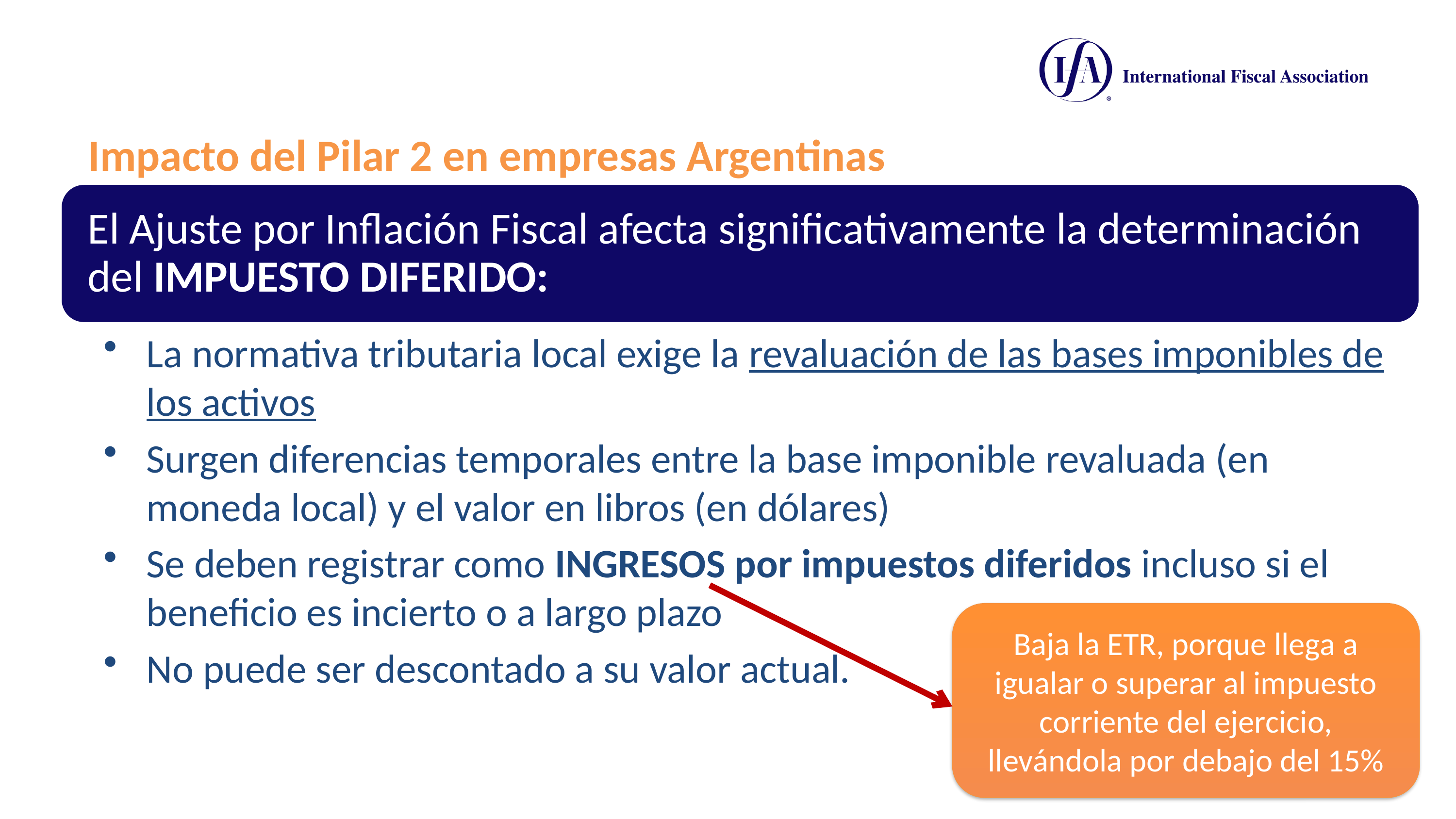

Impacto del Pilar 2 en empresas Argentinas
El Ajuste por Inflación Fiscal afecta significativamente la determinación del IMPUESTO DIFERIDO:
La normativa tributaria local exige la revaluación de las bases imponibles de los activos
Surgen diferencias temporales entre la base imponible revaluada (en moneda local) y el valor en libros (en dólares)
Se deben registrar como INGRESOS por impuestos diferidos incluso si el beneficio es incierto o a largo plazo
No puede ser descontado a su valor actual.
Baja la ETR, porque llega a igualar o superar al impuesto corriente del ejercicio, llevándola por debajo del 15%